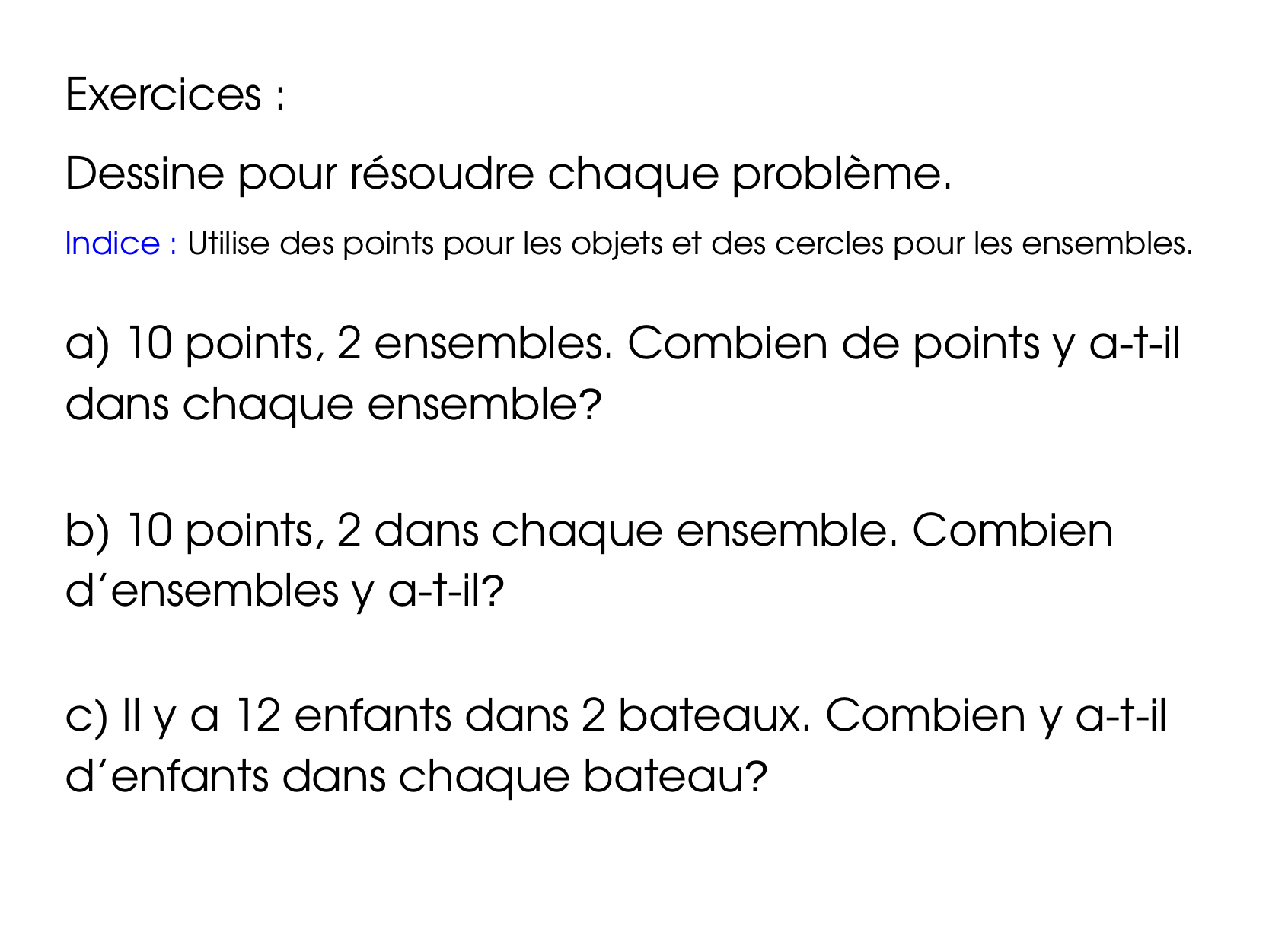

Exercices :
Dessine pour résoudre chaque problème.
Indice : Utilise des points pour les objets et des cercles pour les ensembles.
a) 10 points, 2 ensembles. Combien de points y a-t-il dans chaque ensemble?
b) 10 points, 2 dans chaque ensemble. Combien d’ensembles y a-t-il?
c) Il y a 12 enfants dans 2 bateaux. Combien y a-t-il d’enfants dans chaque bateau?